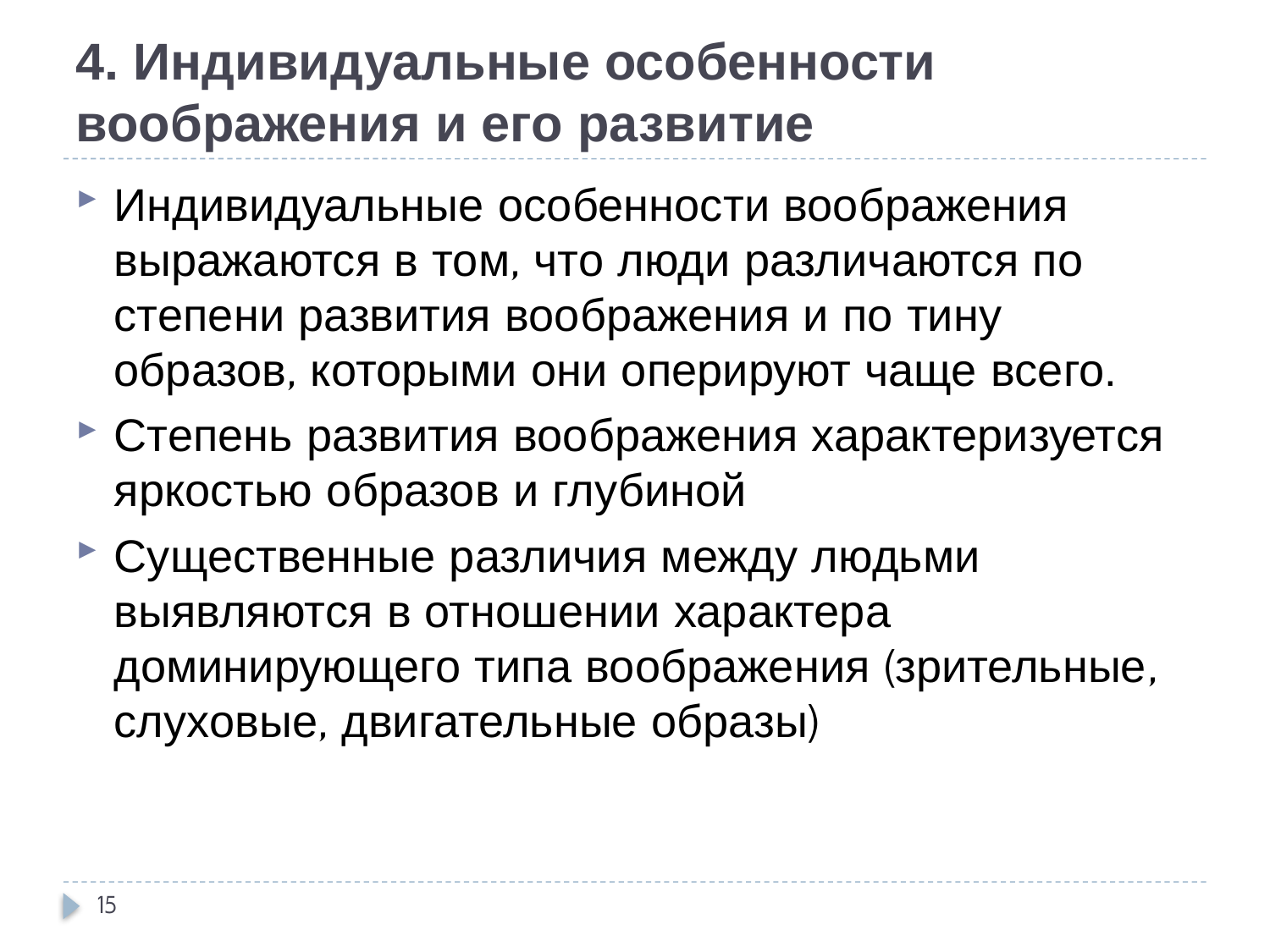

# 4. Индивидуальные особенности воображения и его развитие
Индивидуальные особенности воображения выражаются в том, что люди различаются по степени развития воображения и по тину образов, которыми они оперируют чаще всего.
Степень развития воображения характеризуется яркостью образов и глубиной
Существенные различия между людьми выявляются в отношении характера доминирующего типа воображения (зрительные, слуховые, двигательные образы)
15